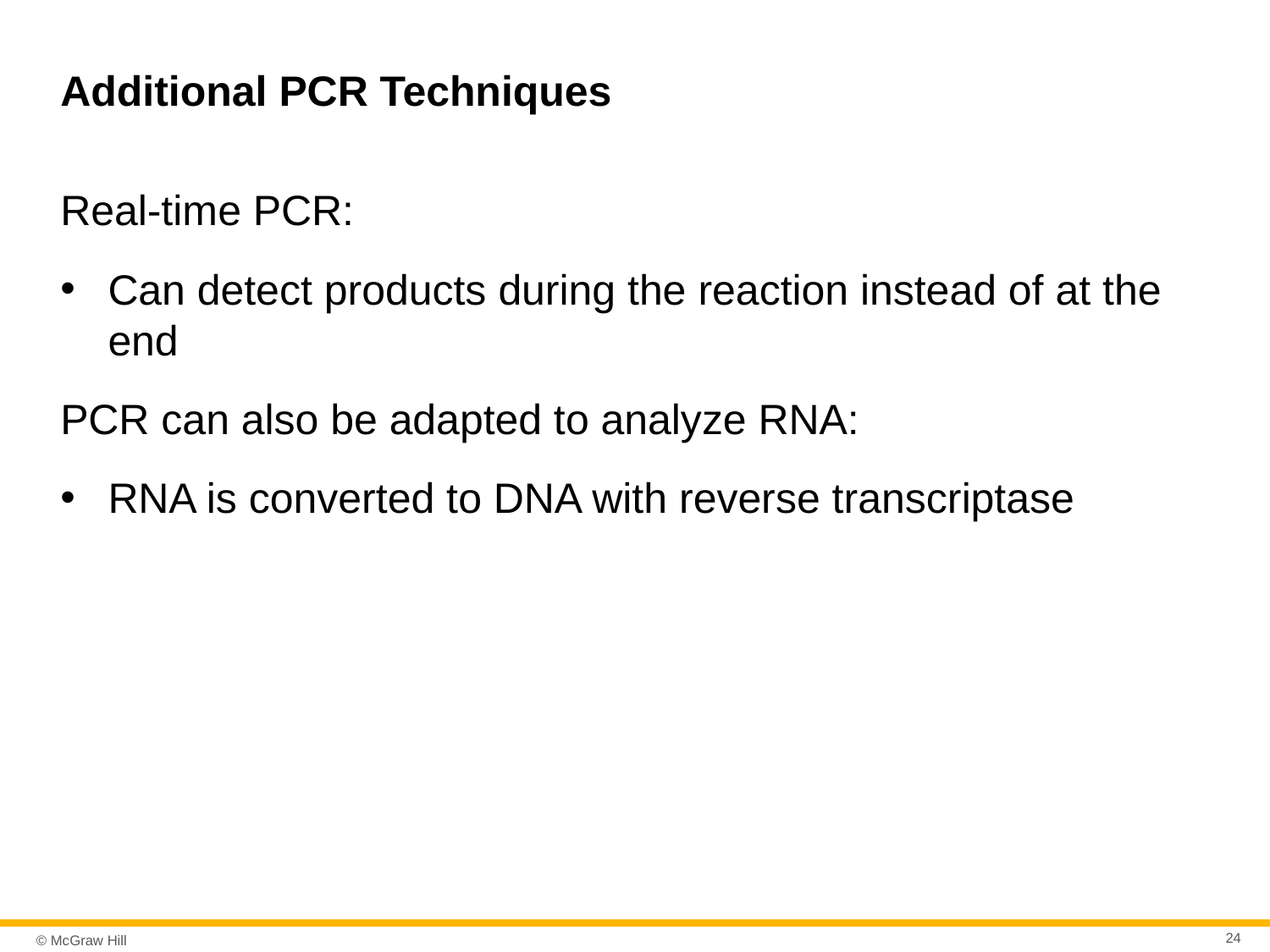

# Additional PCR Techniques
Real-time PCR:
Can detect products during the reaction instead of at the end
PCR can also be adapted to analyze RNA:
RNA is converted to DNA with reverse transcriptase